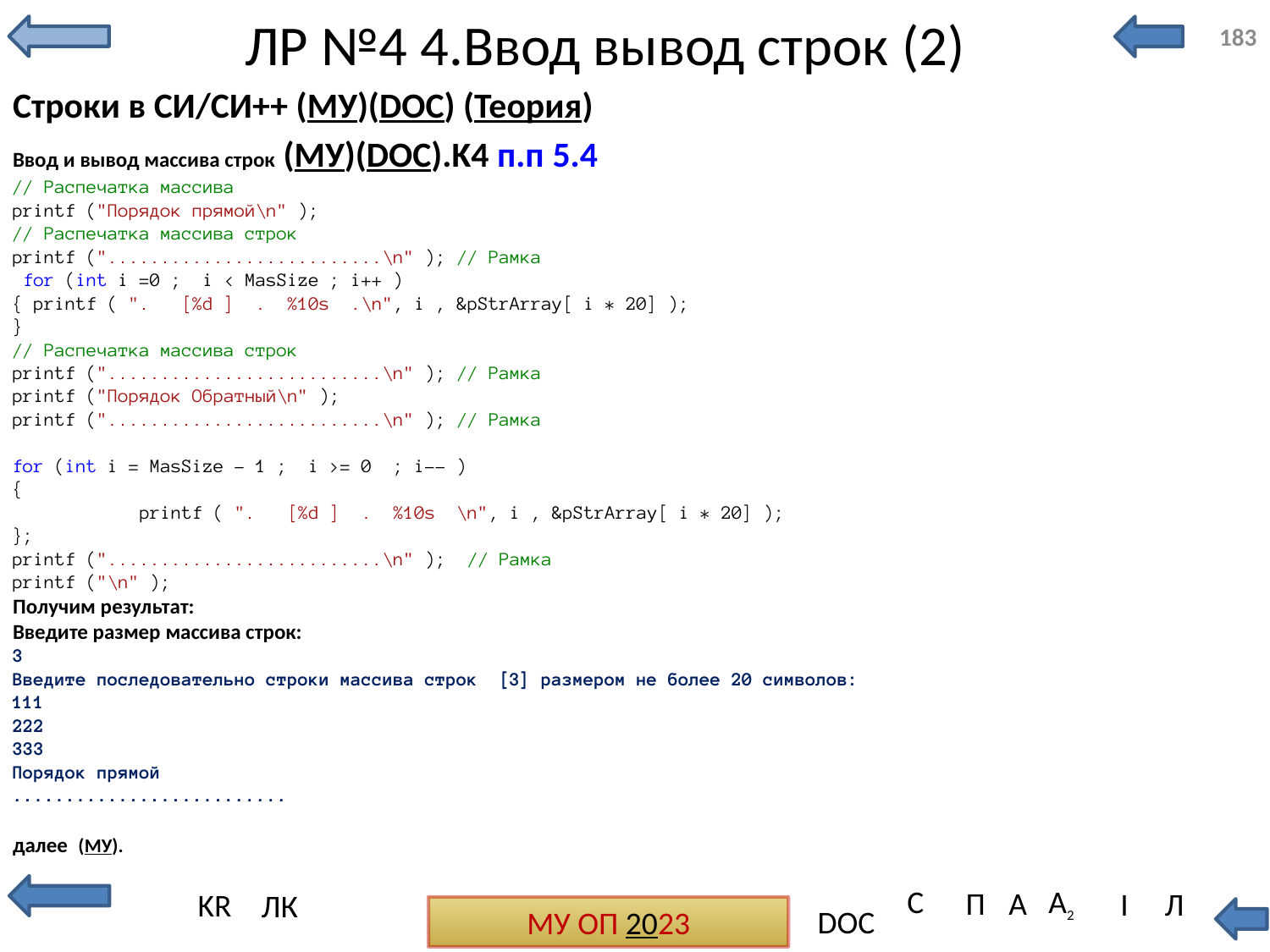

# ЛР №4 4.Ввод вывод строк (2)
183
Строки в СИ/СИ++ (МУ)(DOC) (Теория)
Ввод и вывод массива строк (МУ)(DOC).K4 п.п 5.4
// Распечатка массива
printf ("Порядок прямой\n" );
// Распечатка массива строк
printf ("..........................\n" ); // Рамка
 for (int i =0 ;  i < MasSize ; i++ )
{ printf ( ".   [%d ]  .  %10s  .\n", i , &pStrArray[ i * 20] );
}
// Распечатка массива строк
printf ("..........................\n" ); // Рамка
printf ("Порядок Обратный\n" );
printf ("..........................\n" ); // Рамка

for (int i = MasSize - 1 ;  i >= 0  ; i-- )
{
	printf ( ".   [%d ]  .  %10s  \n", i , &pStrArray[ i * 20] );
};
printf ("..........................\n" );  // Рамка
printf ("\n" );
Получим результат:
Введите размер массива строк:
3
Введите последовательно строки массива строк  [3] размером не более 20 символов:
111
222
333
Порядок прямой
..........................

далее (МУ).